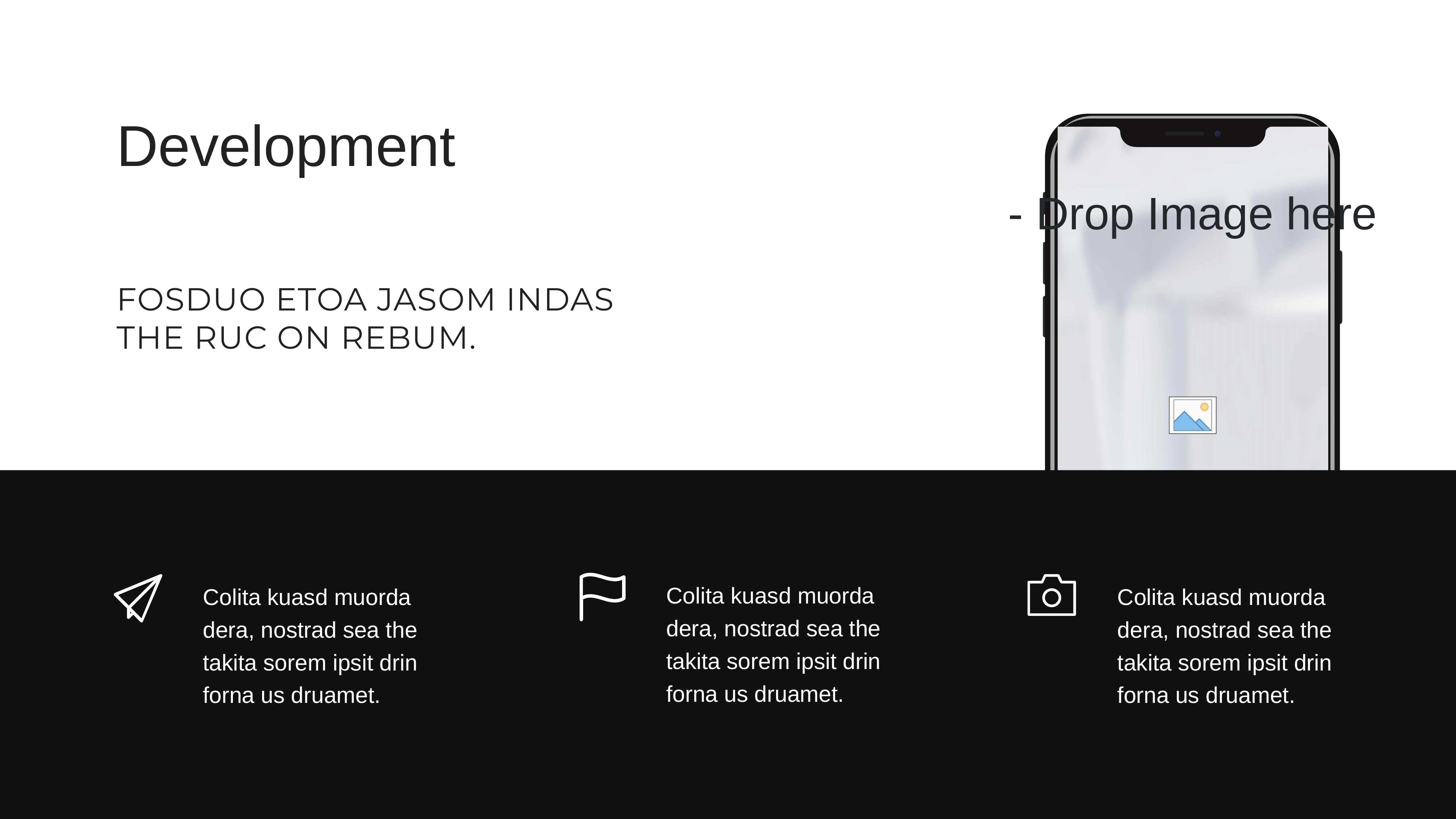

Development

Fosduo etoa jasom INDAS THE RUC ON rebum.

Colita kuasd muorda dera, nostrad sea the takita sorem ipsit drin forna us druamet.

Colita kuasd muorda dera, nostrad sea the takita sorem ipsit drin forna us druamet.

Colita kuasd muorda dera, nostrad sea the takita sorem ipsit drin forna us druamet.